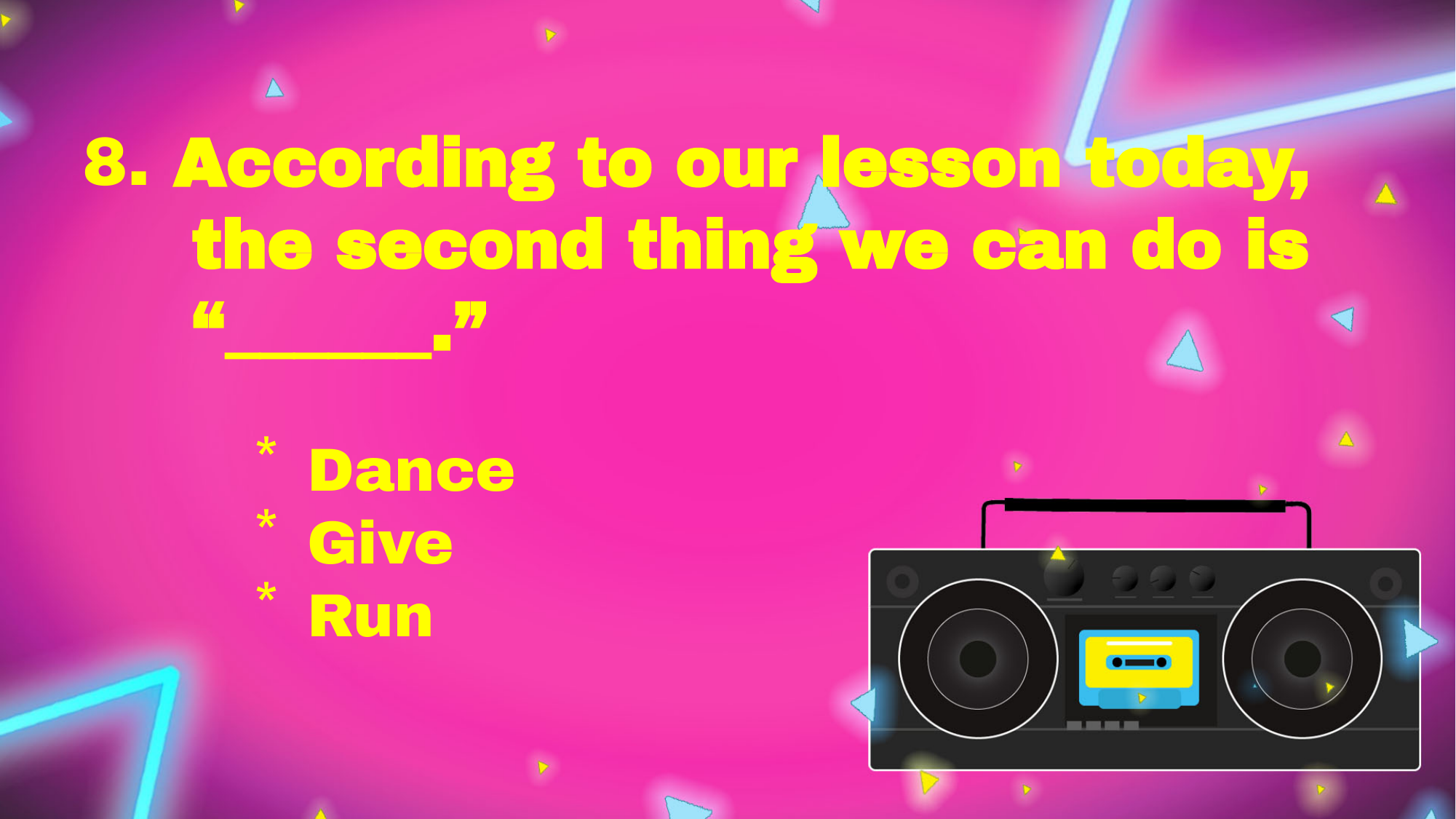

8. According to our lesson today,
	the second thing we can do is 	“______.”
Dance
Give
Run